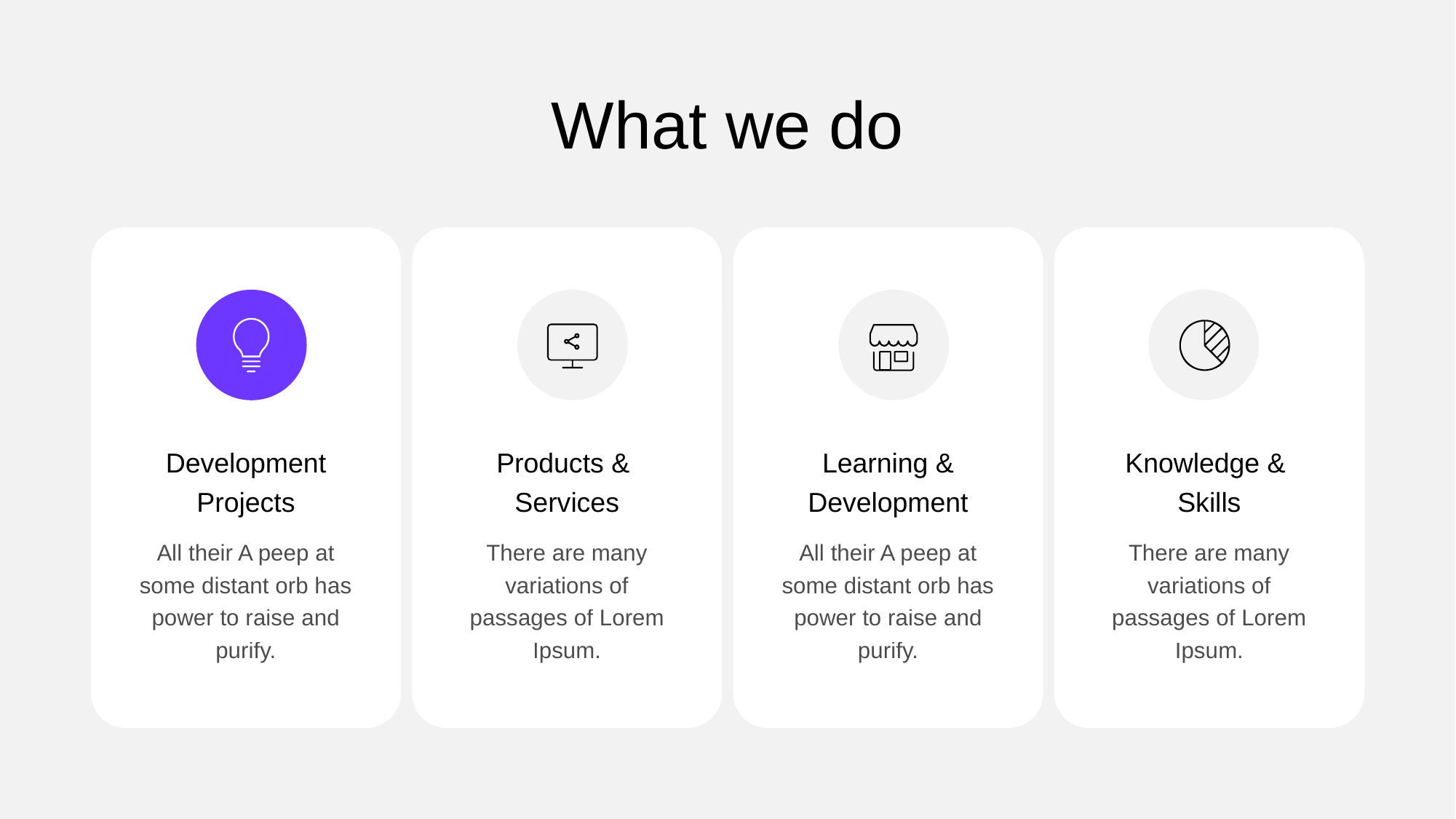

# What we do
Development
Projects
All their A peep at some distant orb has power to raise and purify.
Products &
Services
There are many
variations of passages of Lorem Ipsum.
Learning & Development
All their A peep at some distant orb has power to raise and purify.
Knowledge &
Skills
There are many
variations of passages of Lorem Ipsum.